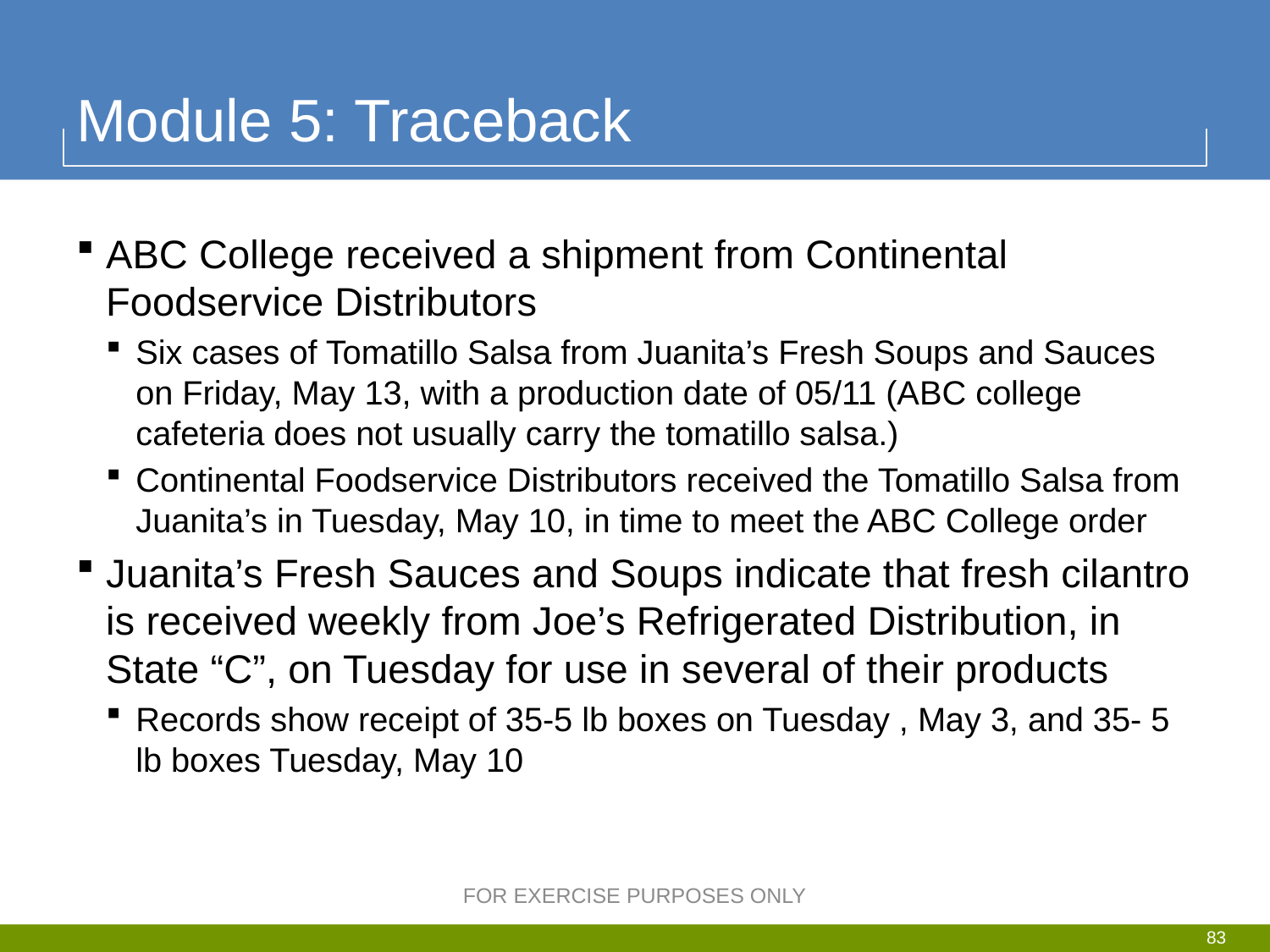

# Module 5: Traceback
ABC College received a shipment from Continental Foodservice Distributors
Six cases of Tomatillo Salsa from Juanita’s Fresh Soups and Sauces on Friday, May 13, with a production date of 05/11 (ABC college cafeteria does not usually carry the tomatillo salsa.)
Continental Foodservice Distributors received the Tomatillo Salsa from Juanita’s in Tuesday, May 10, in time to meet the ABC College order
Juanita’s Fresh Sauces and Soups indicate that fresh cilantro is received weekly from Joe’s Refrigerated Distribution, in State “C”, on Tuesday for use in several of their products
Records show receipt of 35-5 lb boxes on Tuesday , May 3, and 35- 5 lb boxes Tuesday, May 10
FOR EXERCISE PURPOSES ONLY